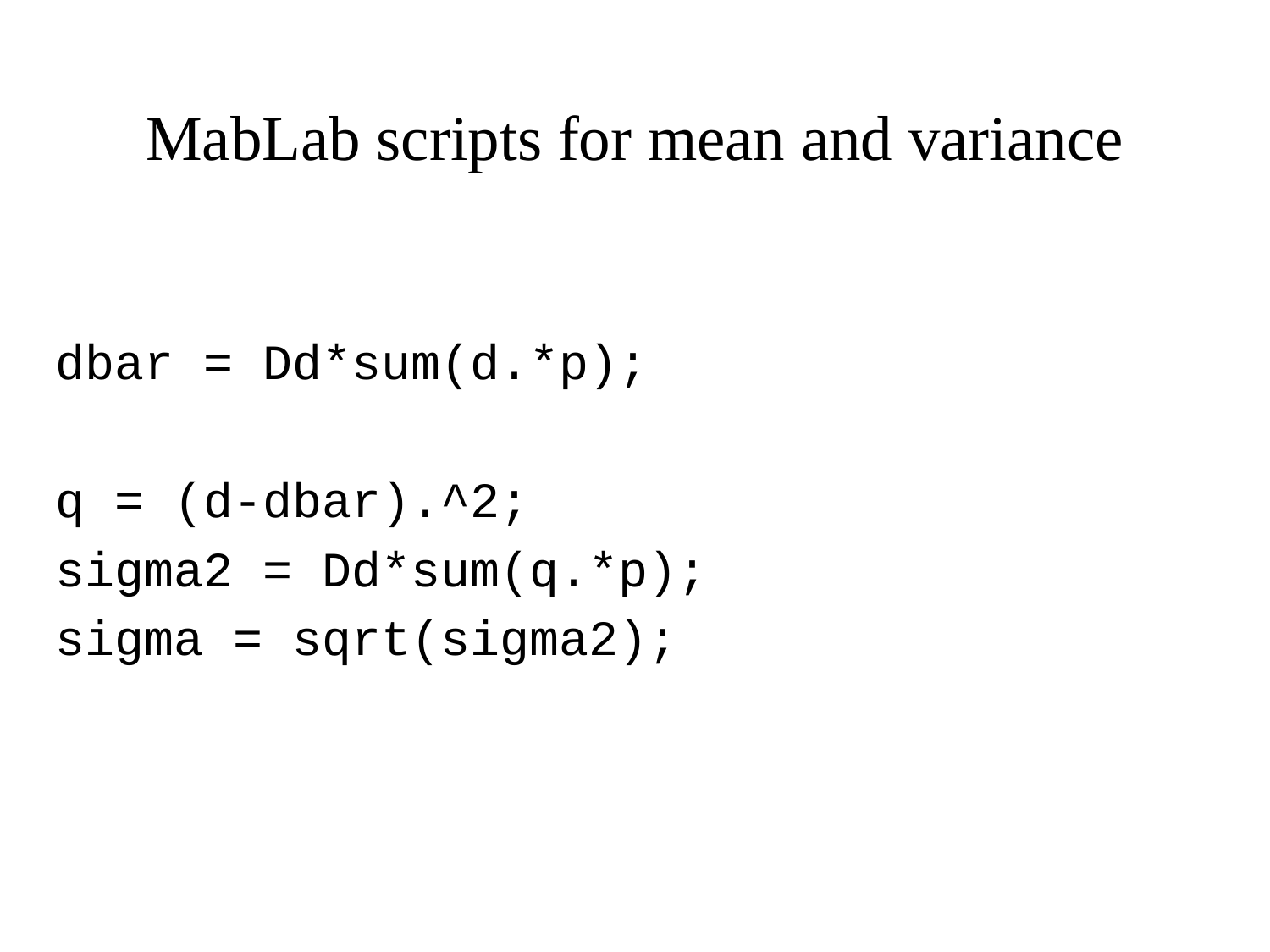

# MabLab scripts for mean and variance

dbar = Dd*sum(d.*p);

q = (d-dbar).^2;
sigma2 = Dd*sum(q.*p);
sigma = sqrt(sigma2);